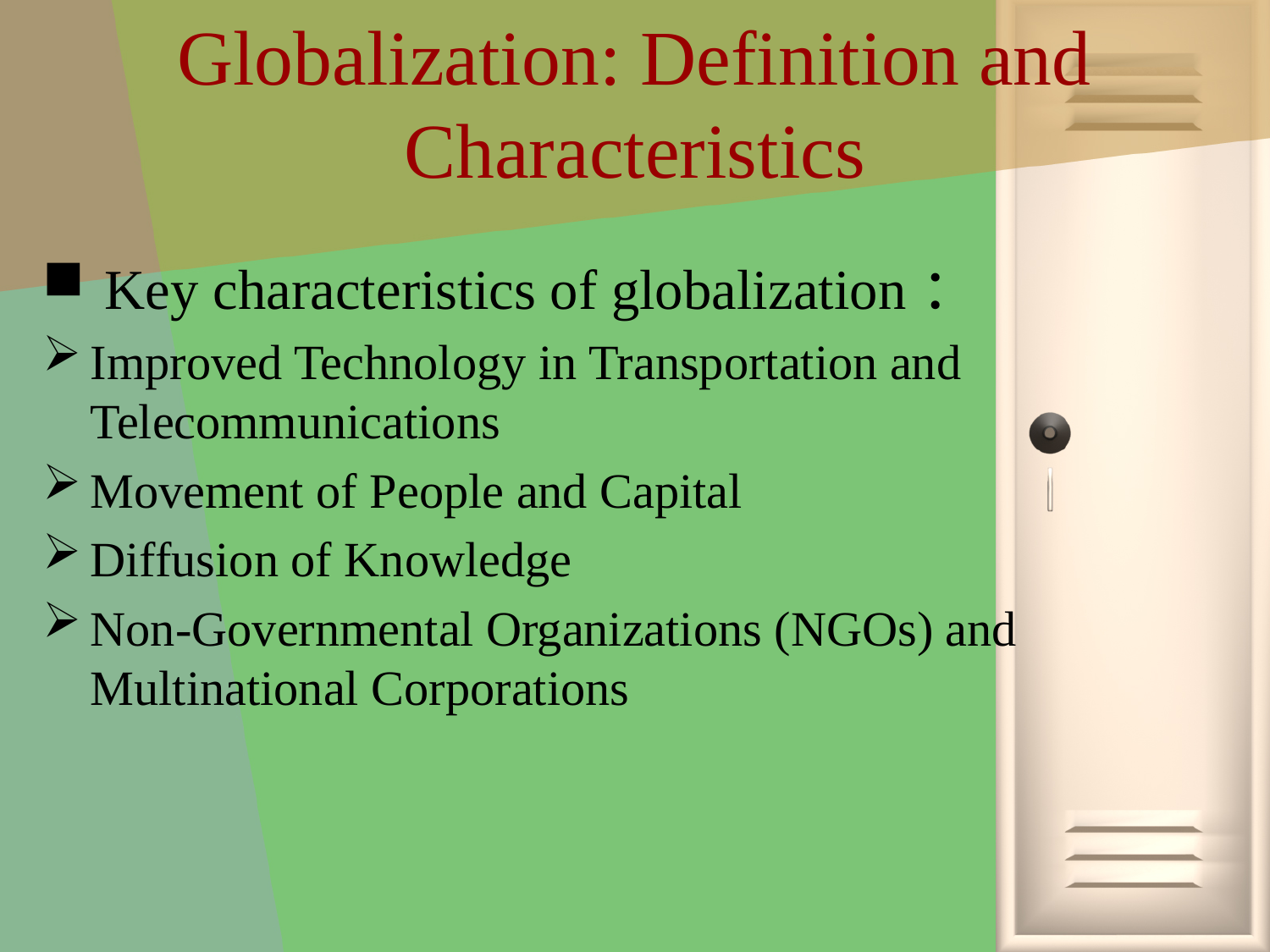

# Globalization: Definition and Characteristics
 Key characteristics of globalization：
Improved Technology in Transportation and Telecommunications
Movement of People and Capital
Diffusion of Knowledge
Non-Governmental Organizations (NGOs) and Multinational Corporations